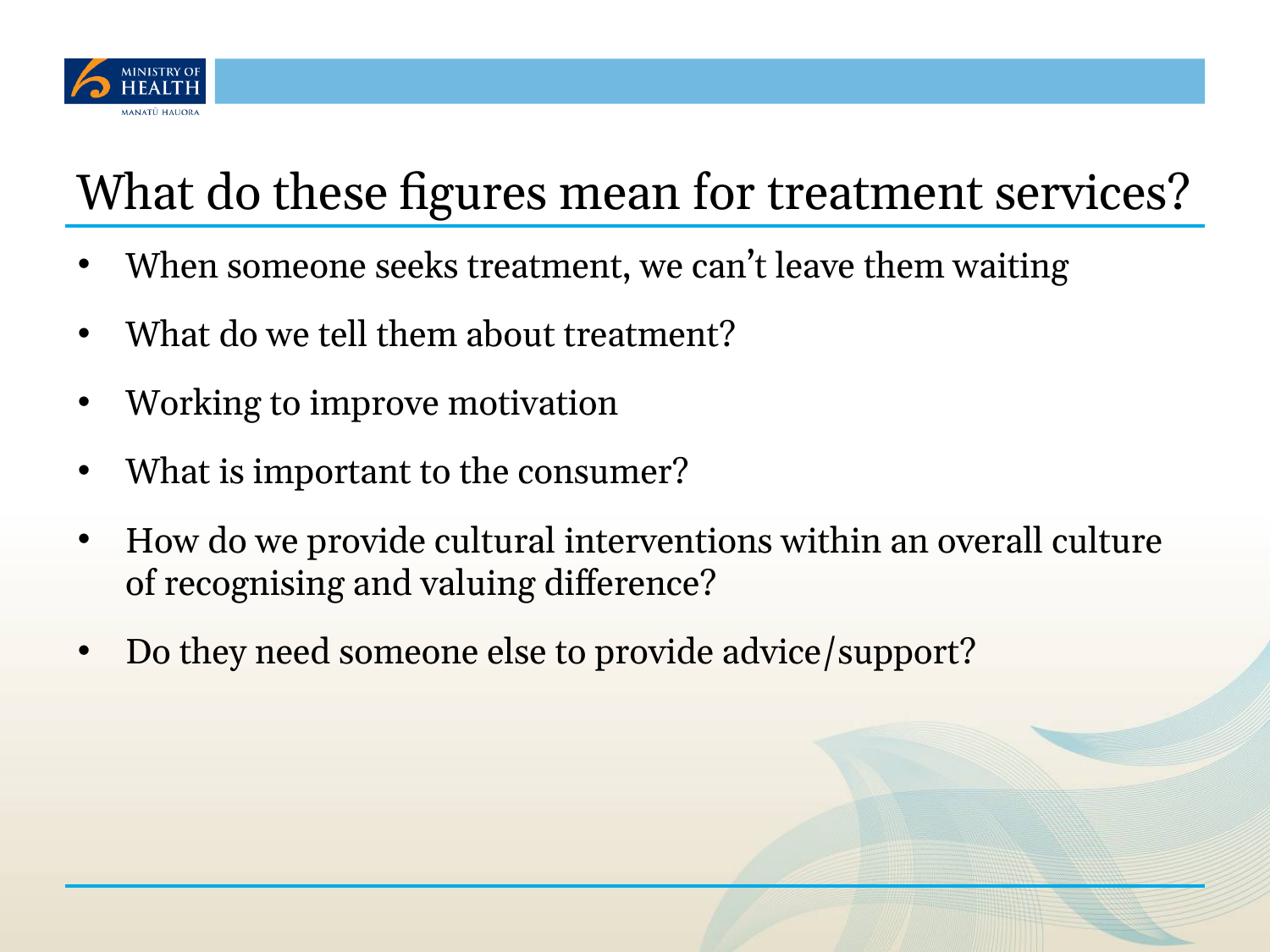

# What do these figures mean for treatment services?
When someone seeks treatment, we can’t leave them waiting
What do we tell them about treatment?
Working to improve motivation
What is important to the consumer?
How do we provide cultural interventions within an overall culture of recognising and valuing difference?
Do they need someone else to provide advice/support?